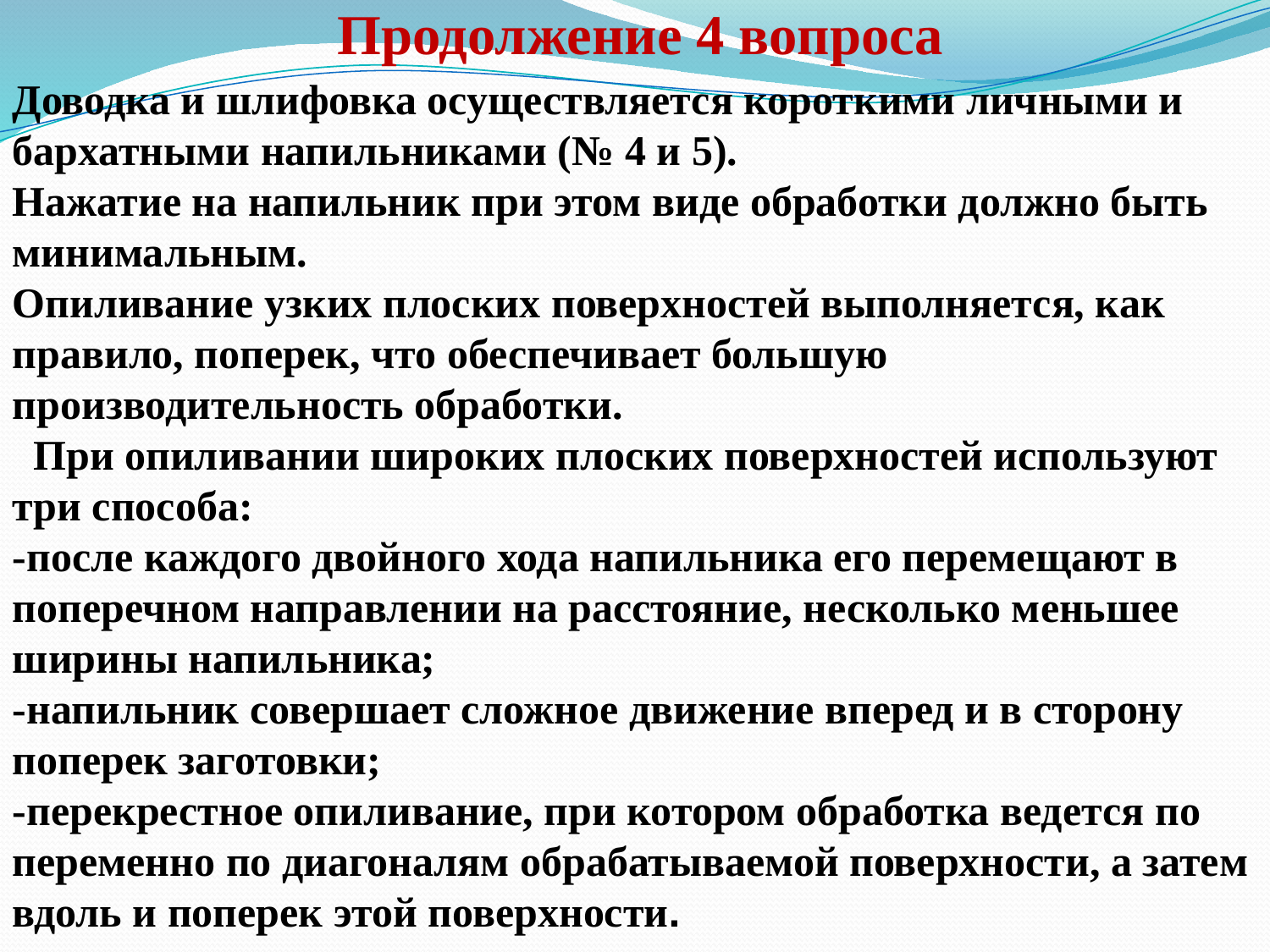

# Продолжение 4 вопроса
Доводка и шлифовка осуществляется короткими личными и бархатными напильниками (№ 4 и 5).
Нажатие на напильник при этом виде обработки должно быть минимальным.
Опиливание узких плоских поверхностей выполняется, как правило, поперек, что обеспечивает большую производительность обработки.
  При опиливании широких плоских поверхностей используют три способа:
-после каждого двойного хода напильника его перемещают в поперечном направлении на расстояние, несколько меньшее ширины напильника;
-напильник совершает сложное движение вперед и в сторону поперек заготовки;
-перекрестное опиливание, при котором обработка ведется по переменно по диагоналям обрабатываемой поверхности, а затем вдоль и поперек этой поверхности.